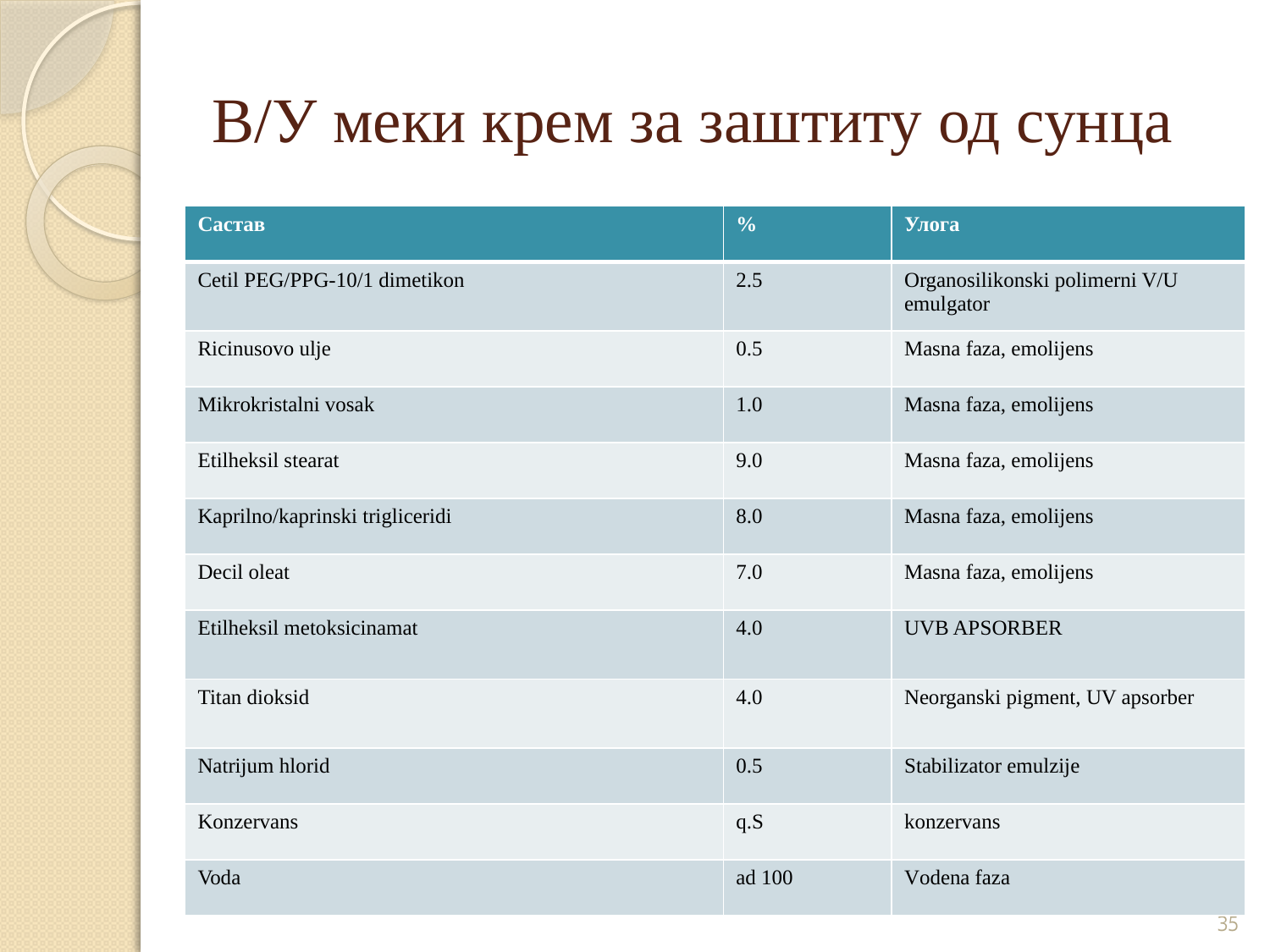

# В/У меки крем за заштиту од сунца
| Састав | % | Улога |
| --- | --- | --- |
| Cetil PEG/PPG-10/1 dimetikon | 2.5 | Organosilikonski polimerni V/U emulgator |
| Ricinusovo ulje | 0.5 | Masna faza, emolijens |
| Mikrokristalni vosak | 1.0 | Masna faza, emolijens |
| Etilheksil stearat | 9.0 | Masna faza, emolijens |
| Kaprilno/kaprinski trigliceridi | 8.0 | Masna faza, emolijens |
| Decil oleat | 7.0 | Masna faza, emolijens |
| Etilheksil metoksicinamat | 4.0 | UVB APSORBER |
| Titan dioksid | 4.0 | Neorganski pigment, UV apsorber |
| Natrijum hlorid | 0.5 | Stabilizator emulzije |
| Konzervans | q.S | konzervans |
| Voda | ad 100 | Vodena faza |
35